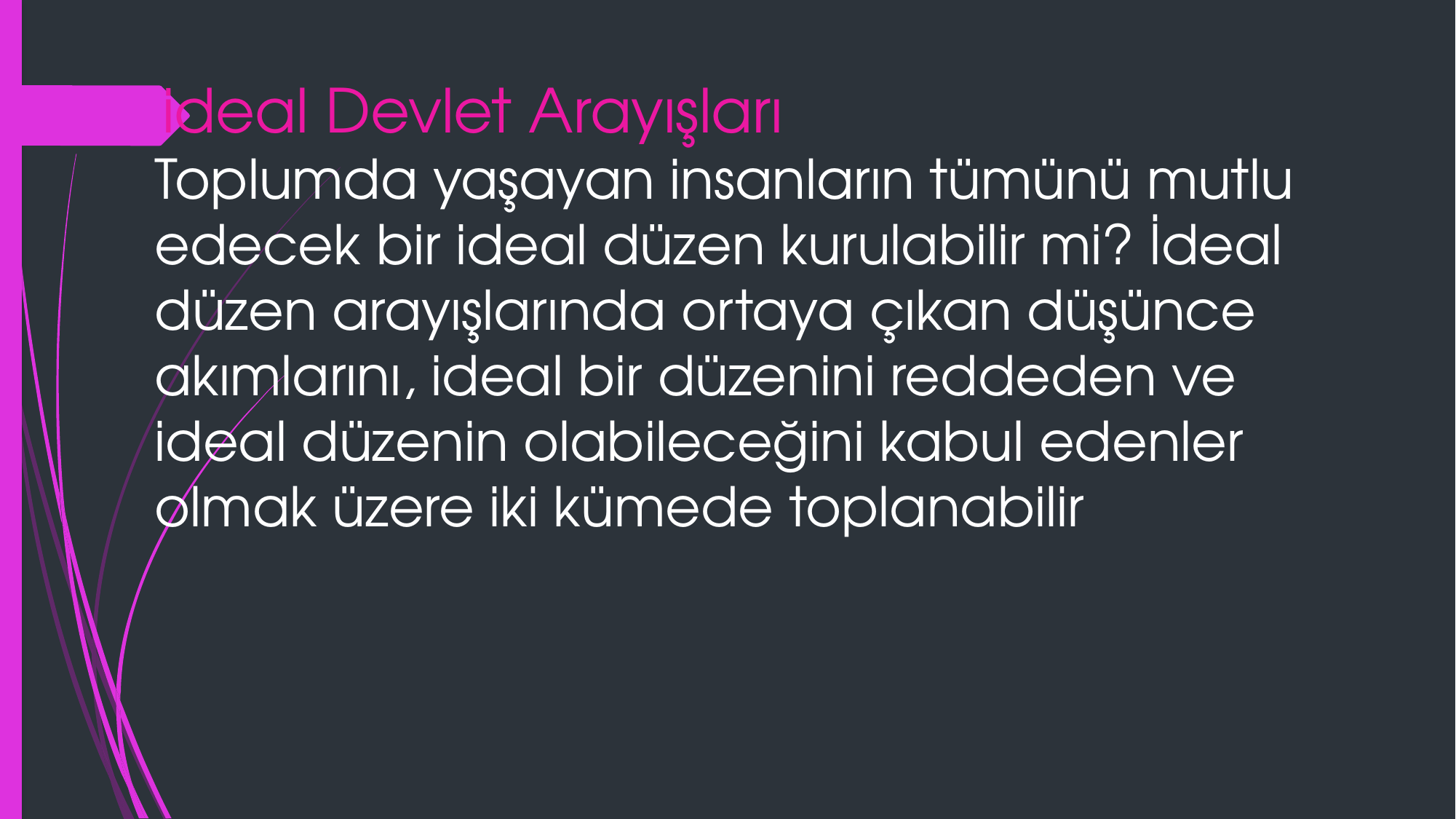

ideal Devlet Arayışları
Toplumda yaşayan insanların tümünü mutlu edecek bir ideal düzen kurulabilir mi? İdeal düzen arayışlarında ortaya çıkan düşünce akımlarını, ideal bir düzenini reddeden ve ideal düzenin olabileceğini kabul edenler olmak üzere iki kümede toplanabilir